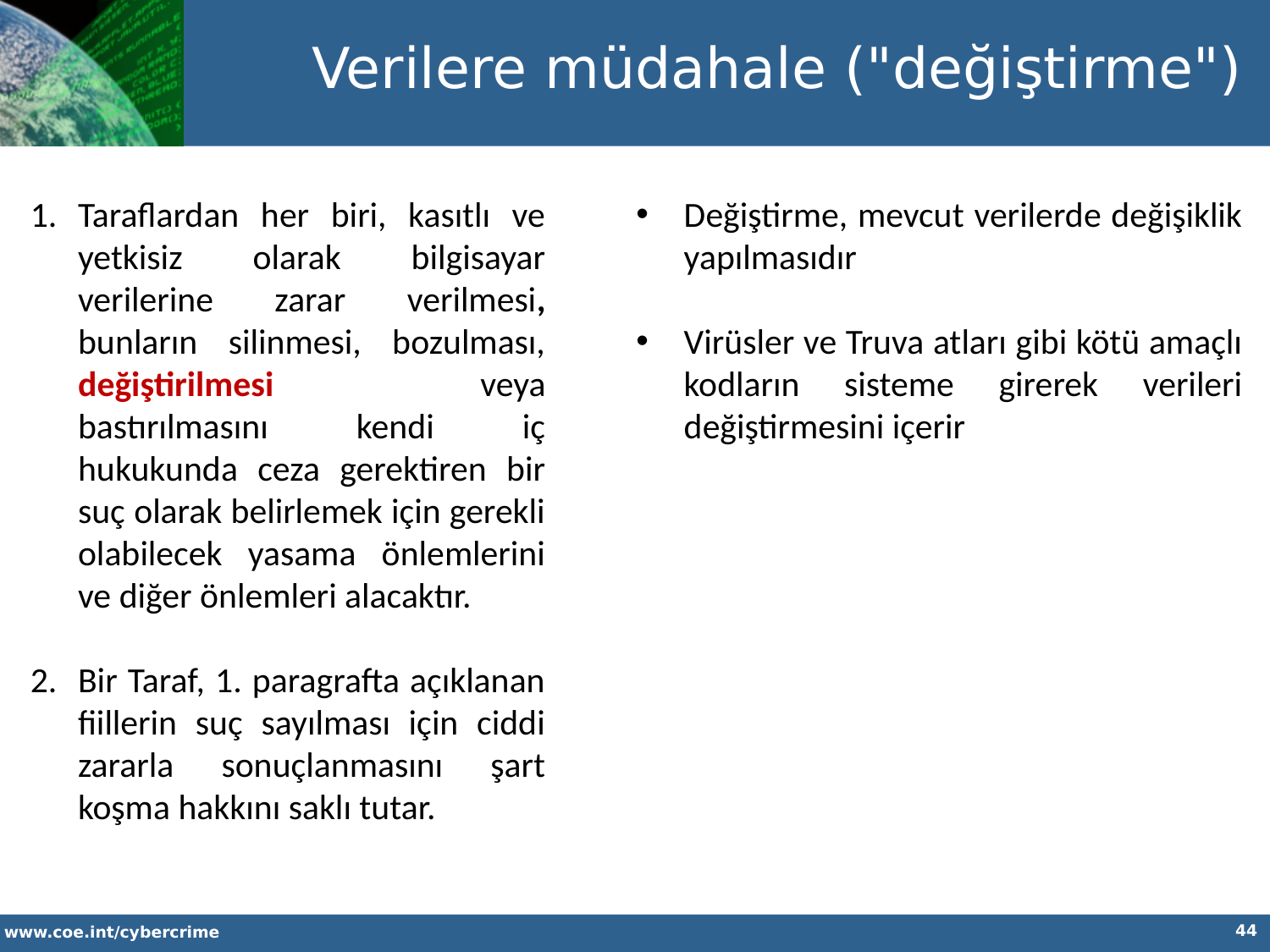

Verilere müdahale ("değiştirme")
Taraflardan her biri, kasıtlı ve yetkisiz olarak bilgisayar verilerine zarar verilmesi, bunların silinmesi, bozulması, değiştirilmesi veya bastırılmasını kendi iç hukukunda ceza gerektiren bir suç olarak belirlemek için gerekli olabilecek yasama önlemlerini ve diğer önlemleri alacaktır.

Bir Taraf, 1. paragrafta açıklanan fiillerin suç sayılması için ciddi zararla sonuçlanmasını şart koşma hakkını saklı tutar.
Değiştirme, mevcut verilerde değişiklik yapılmasıdır

Virüsler ve Truva atları gibi kötü amaçlı kodların sisteme girerek verileri değiştirmesini içerir